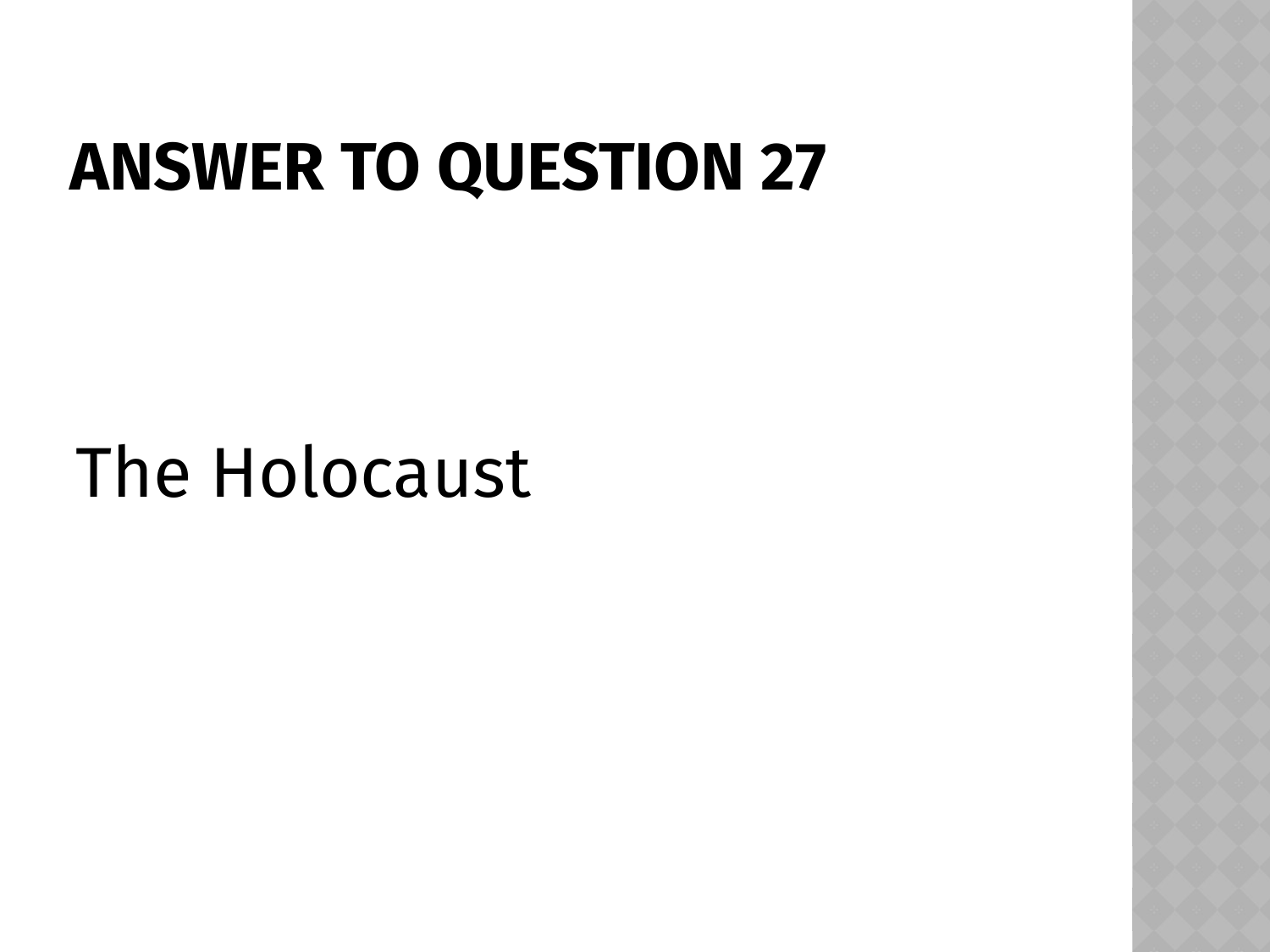

# Answer to question 27

The Holocaust